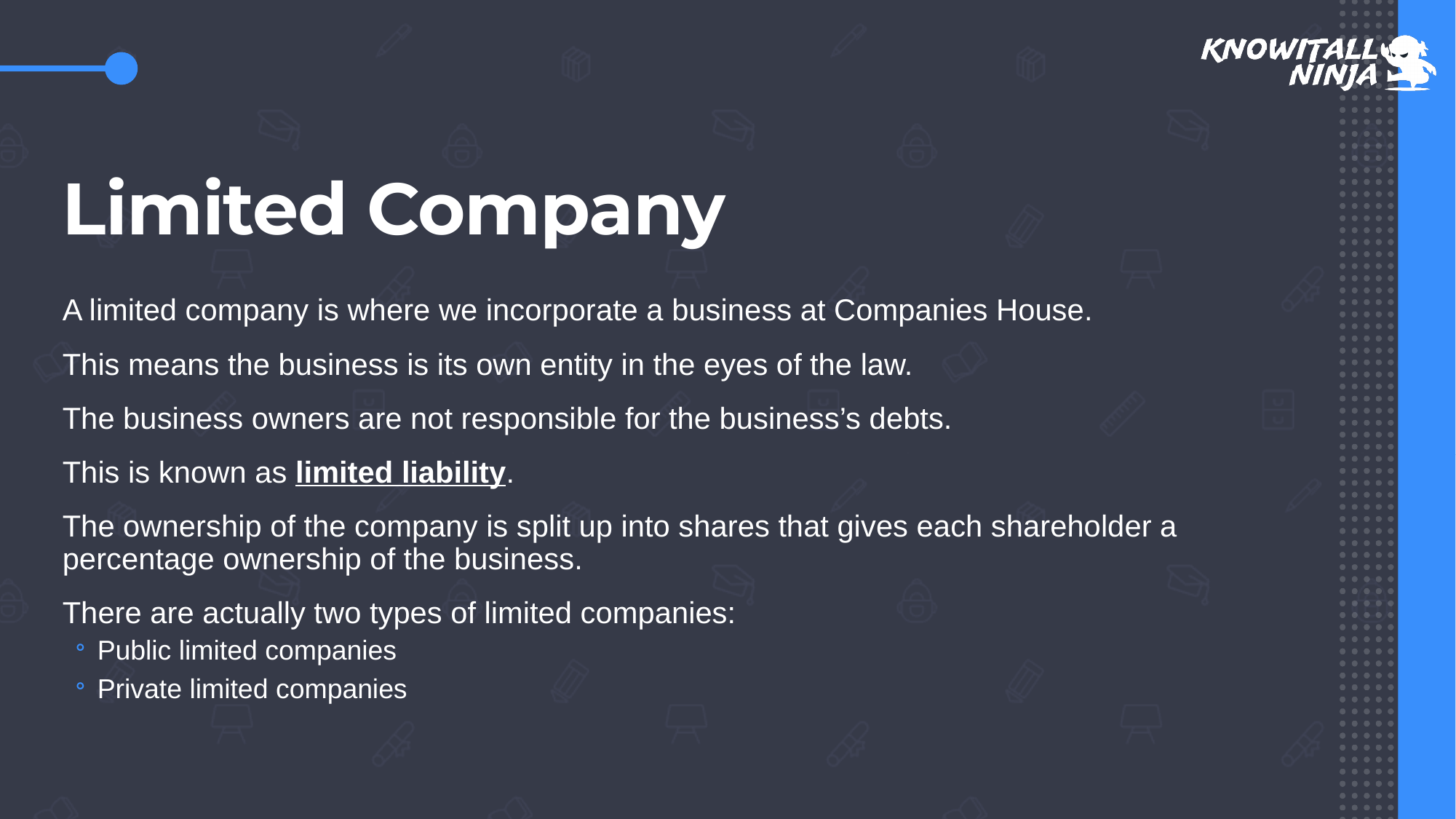

# Limited Company
A limited company is where we incorporate a business at Companies House.
This means the business is its own entity in the eyes of the law.
The business owners are not responsible for the business’s debts.
This is known as limited liability.
The ownership of the company is split up into shares that gives each shareholder a percentage ownership of the business.
There are actually two types of limited companies:
Public limited companies
Private limited companies